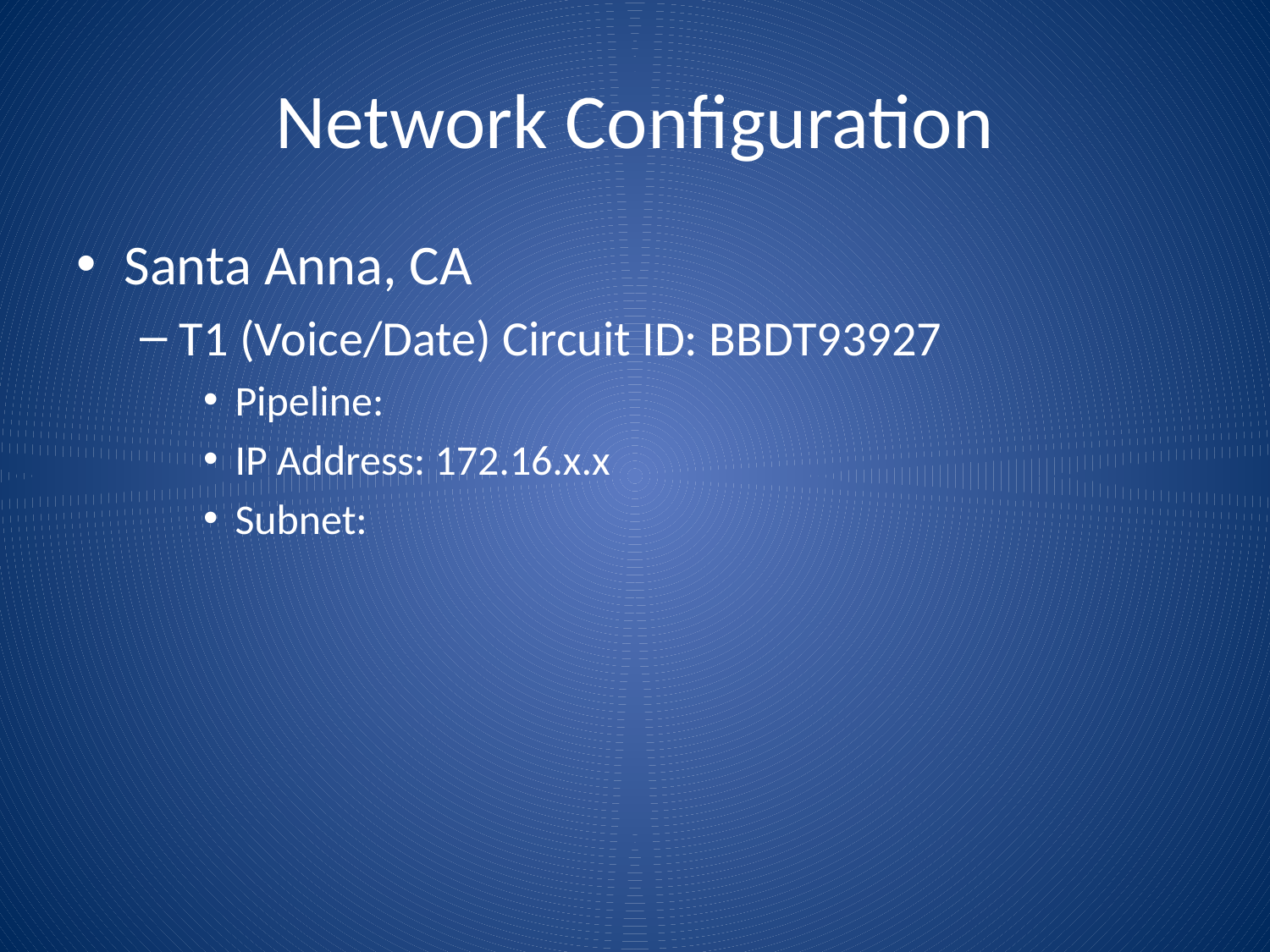

# Network Configuration
Santa Anna, CA
T1 (Voice/Date) Circuit ID: BBDT93927
Pipeline:
IP Address: 172.16.x.x
Subnet: